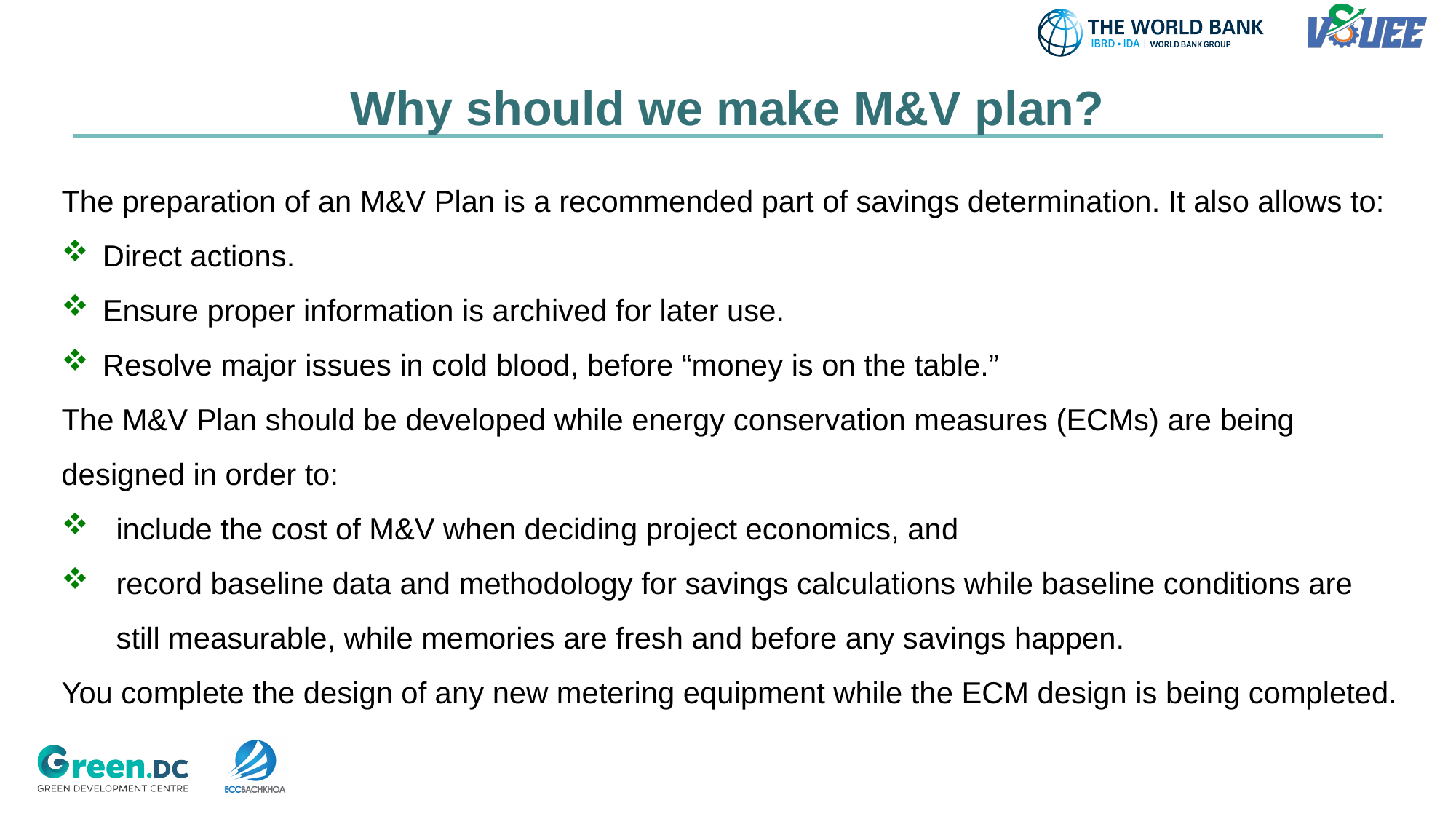

# Why should we make M&V plan?
The preparation of an M&V Plan is a recommended part of savings determination. It also allows to:
Direct actions.
Ensure proper information is archived for later use.
Resolve major issues in cold blood, before “money is on the table.”
The M&V Plan should be developed while energy conservation measures (ECMs) are being designed in order to:
include the cost of M&V when deciding project economics, and
record baseline data and methodology for savings calculations while baseline conditions are still measurable, while memories are fresh and before any savings happen.
You complete the design of any new metering equipment while the ECM design is being completed.